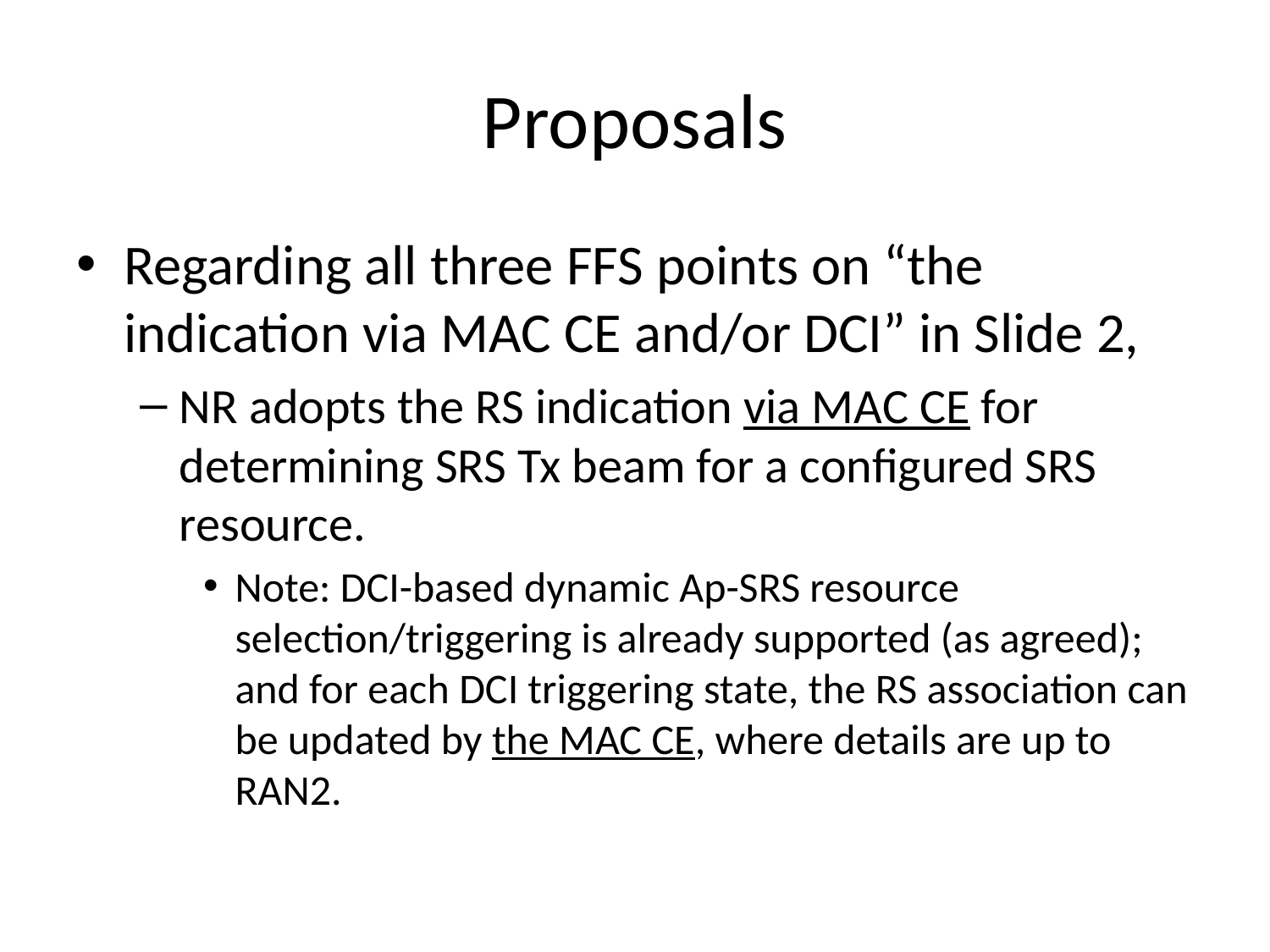

# Proposals
Regarding all three FFS points on “the indication via MAC CE and/or DCI” in Slide 2,
NR adopts the RS indication via MAC CE for determining SRS Tx beam for a configured SRS resource.
Note: DCI-based dynamic Ap-SRS resource selection/triggering is already supported (as agreed); and for each DCI triggering state, the RS association can be updated by the MAC CE, where details are up to RAN2.